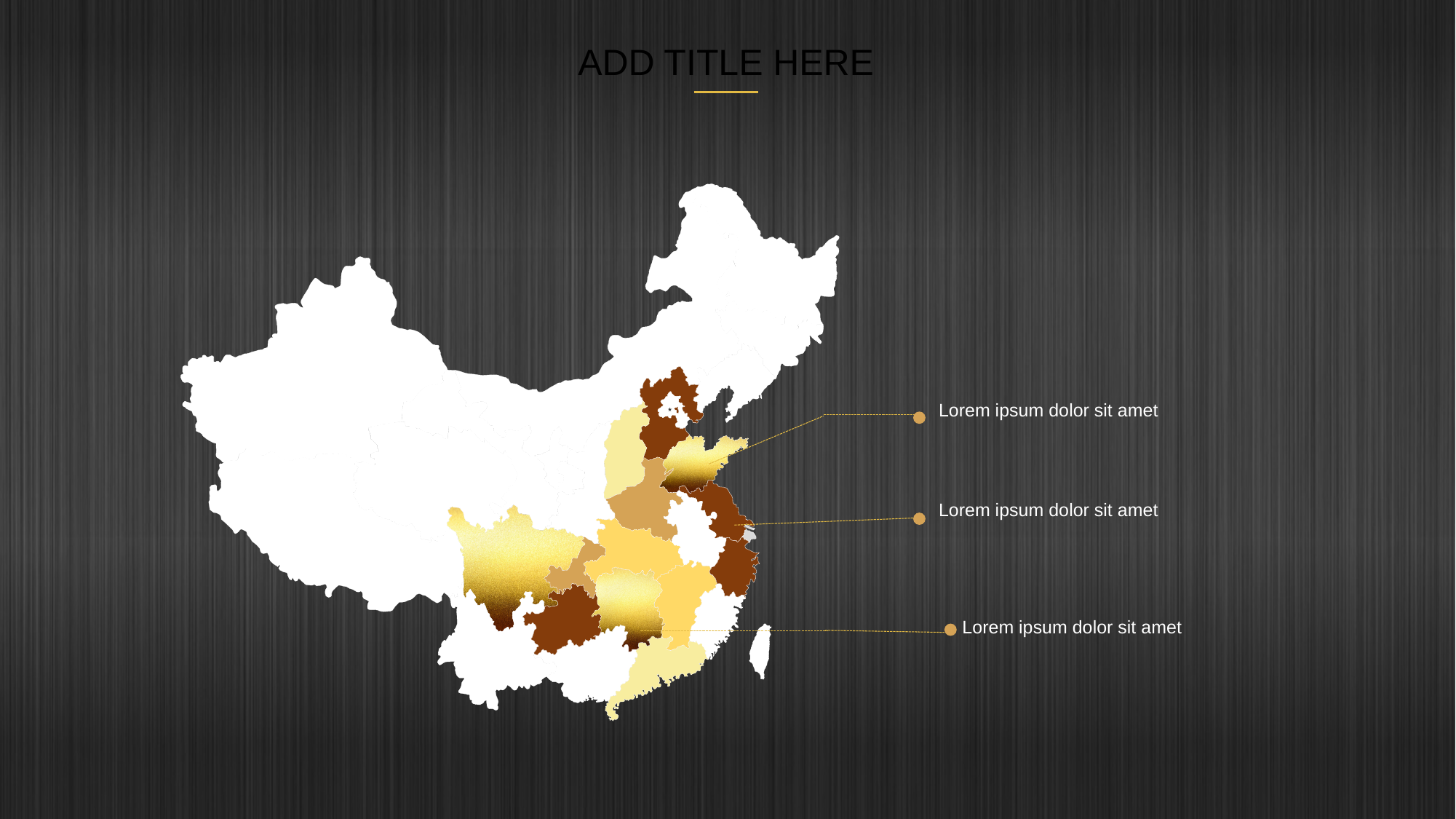

ADD TITLE HERE

Lorem ipsum dolor sit amet

Lorem ipsum dolor sit amet

Lorem ipsum dolor sit amet